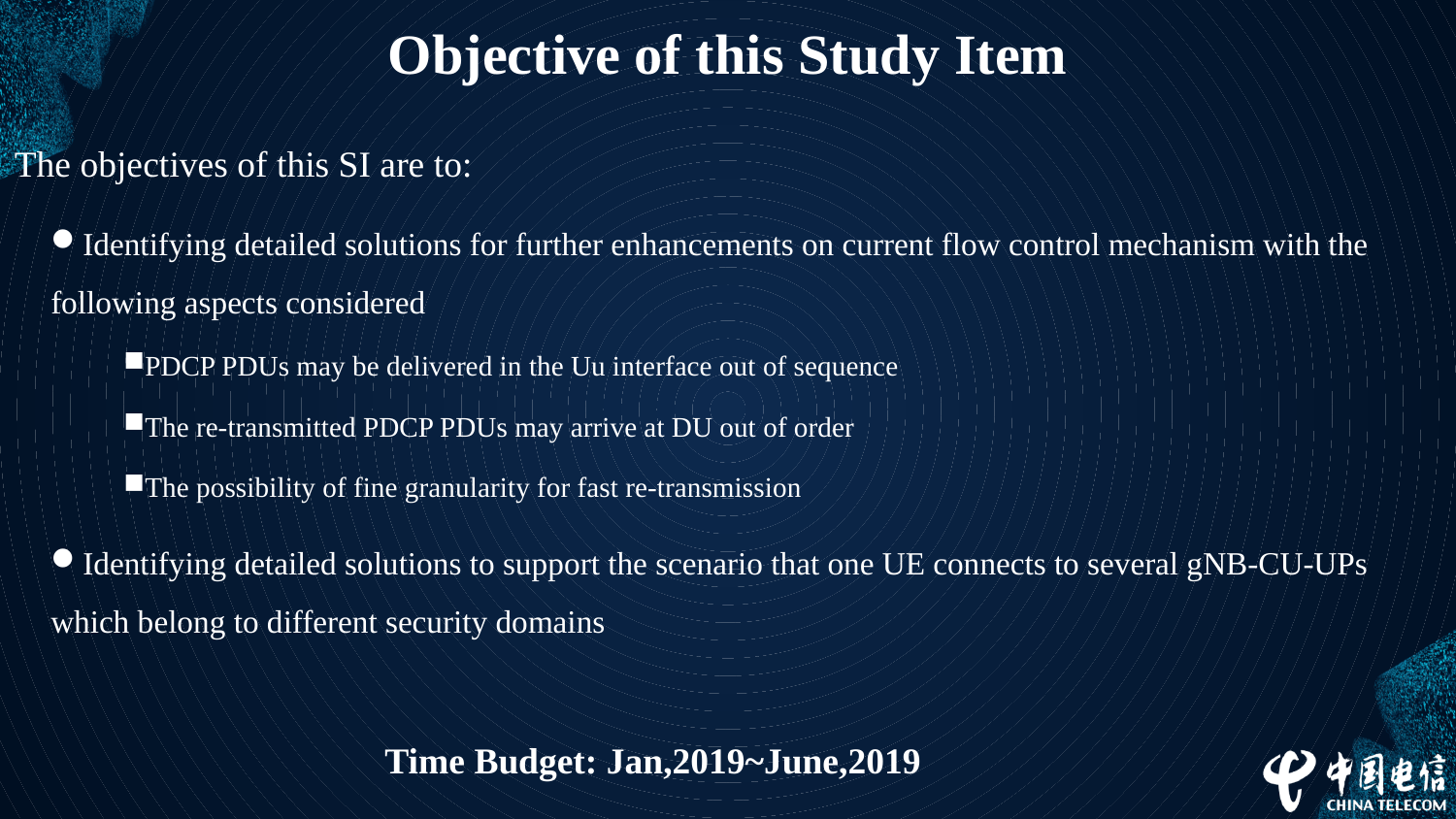

# Objective of this Study Item
The objectives of this SI are to:
Identifying detailed solutions for further enhancements on current flow control mechanism with the following aspects considered
PDCP PDUs may be delivered in the Uu interface out of sequence
The re-transmitted PDCP PDUs may arrive at DU out of order
The possibility of fine granularity for fast re-transmission
Identifying detailed solutions to support the scenario that one UE connects to several gNB-CU-UPs which belong to different security domains
Time Budget: Jan,2019~June,2019